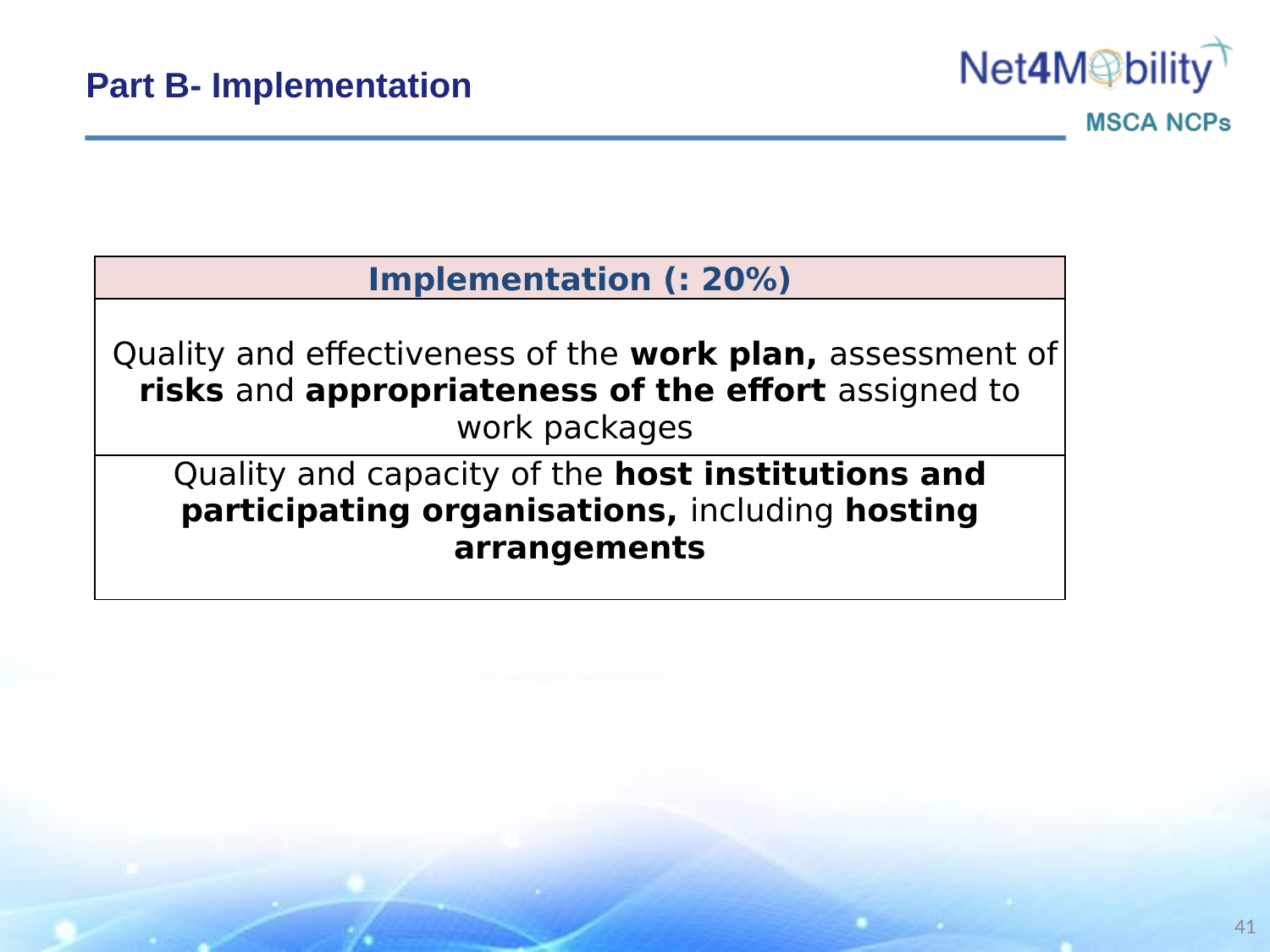

Part B- Implementation
| Implementation (: 20%) |
| --- |
| Quality and effectiveness of the work plan, assessment of risks and appropriateness of the effort assigned to work packages |
| Quality and capacity of the host institutions and participating organisations, including hosting arrangements |

41